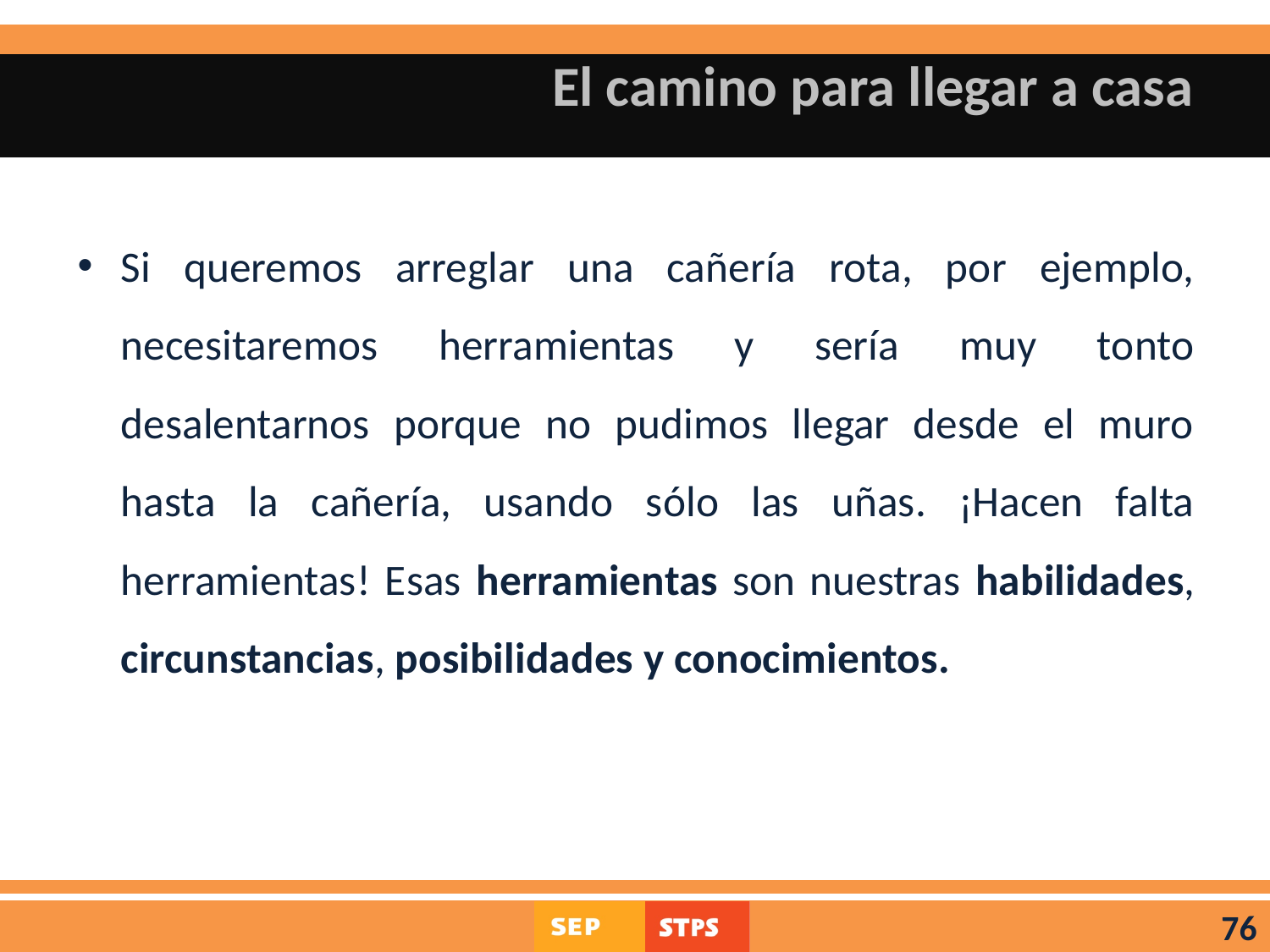

# El camino para llegar a casa
Si queremos arreglar una cañería rota, por ejemplo, necesitaremos herramientas y sería muy tonto desalentarnos porque no pudimos llegar desde el muro hasta la cañería, usando sólo las uñas. ¡Hacen falta herramientas! Esas herramientas son nuestras habilidades, circunstancias, posibilidades y conocimientos.

76